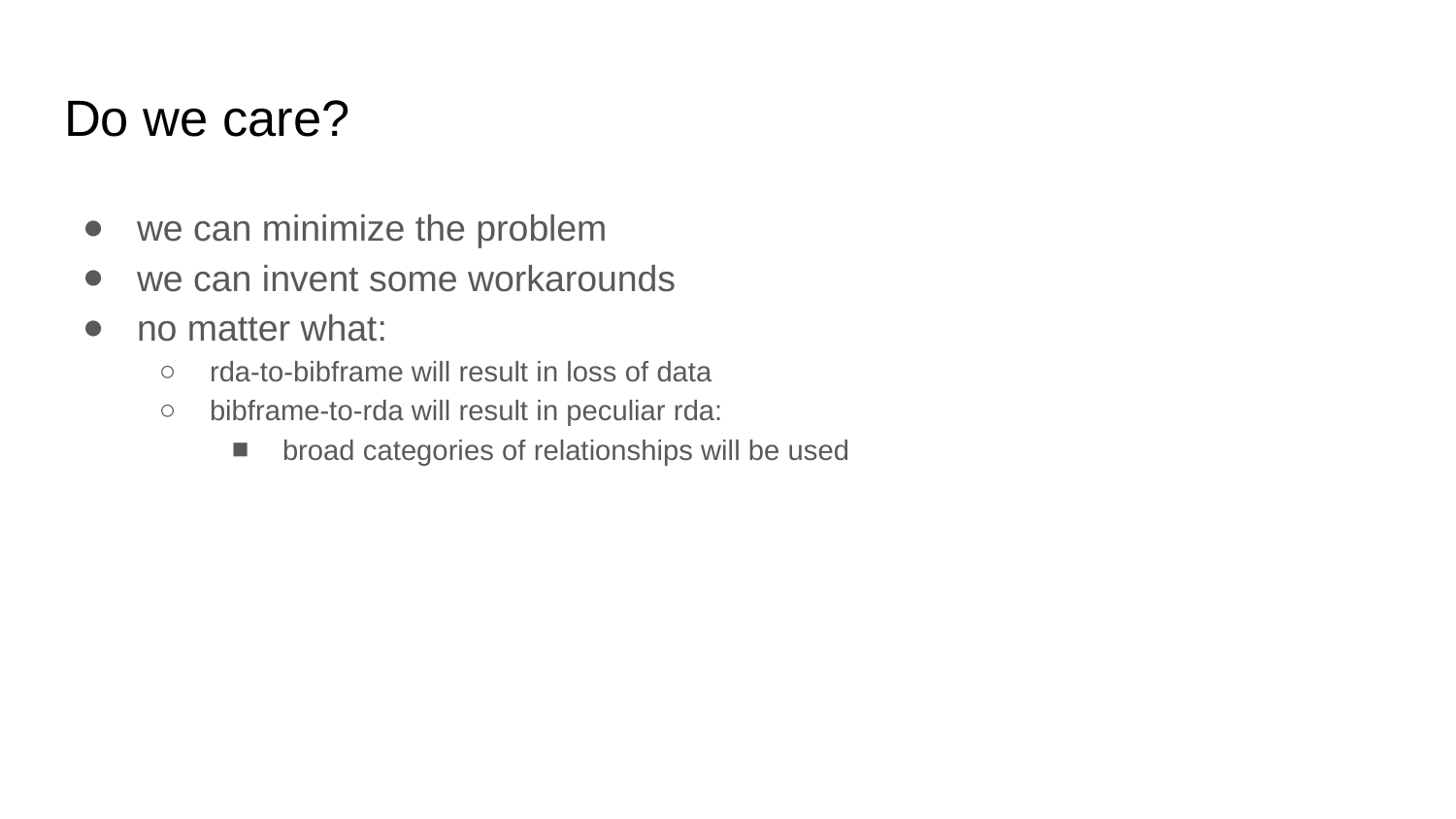

# Do we care?
we can minimize the problem
we can invent some workarounds
no matter what:
rda-to-bibframe will result in loss of data
bibframe-to-rda will result in peculiar rda:
broad categories of relationships will be used